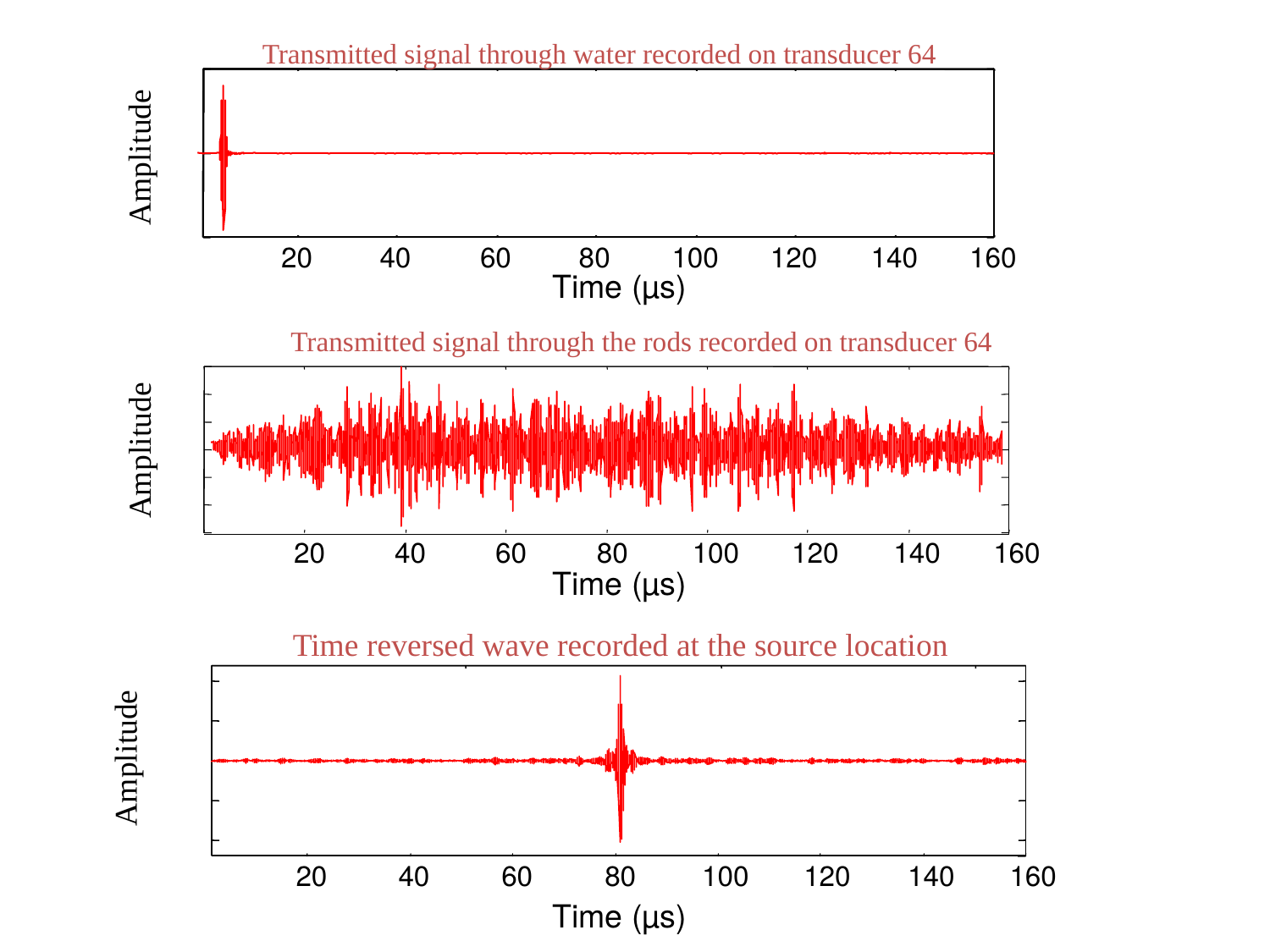

Transmitted signal through water recorded on transducer 64

Amplitude

20

40

60

80

100

120

140

160
Time (µs)
Transmitted signal through the rods recorded on transducer 64

Amplitude

20

40

60

80

100

120

140

160

Time (µs)
Time reversed wave recorded at the source location

Amplitude

20
40

60

80

100

120

140

160
Time (µs)